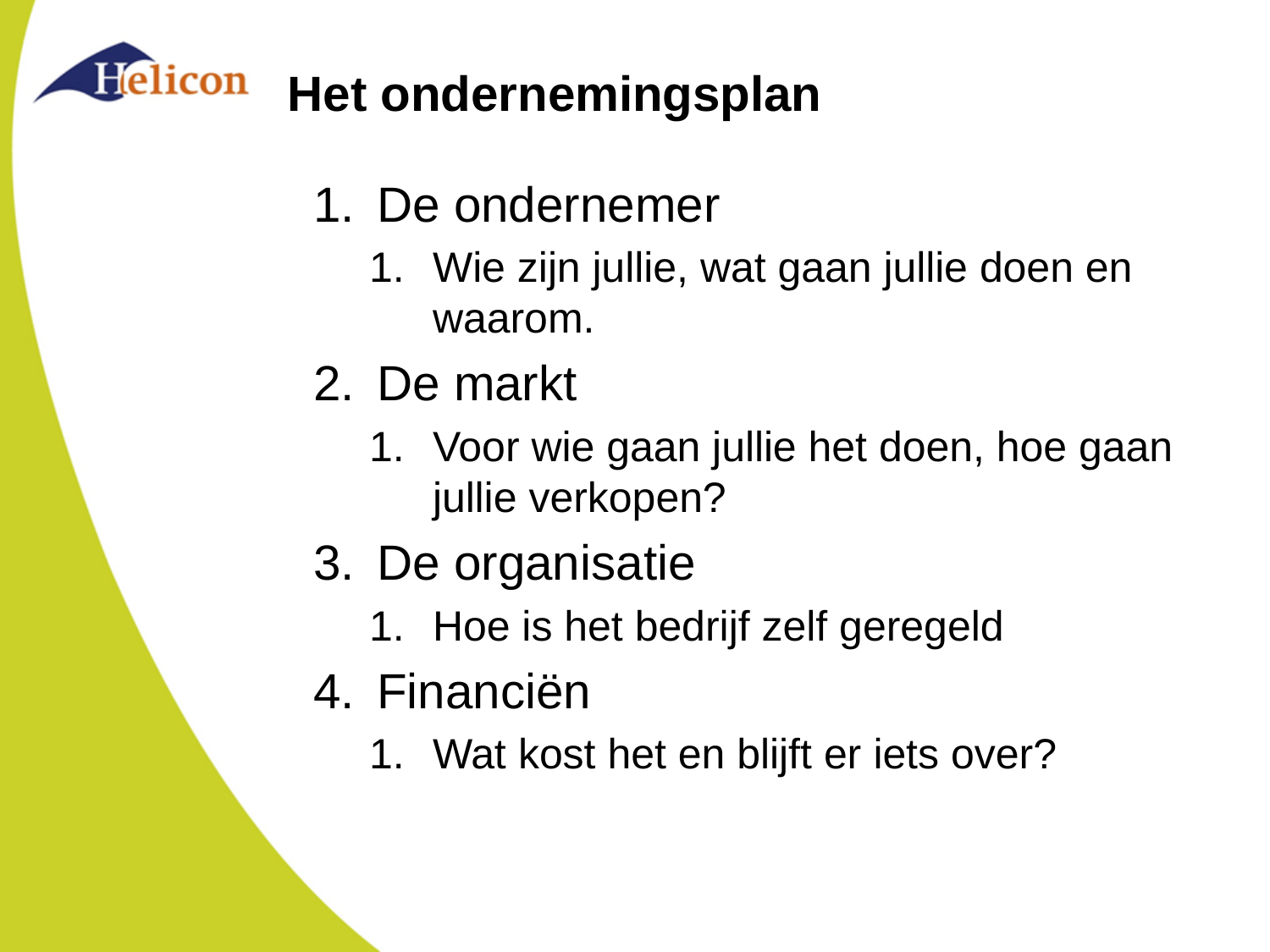

# Het ondernemingsplan
De ondernemer
Wie zijn jullie, wat gaan jullie doen en waarom.
De markt
Voor wie gaan jullie het doen, hoe gaan jullie verkopen?
De organisatie
Hoe is het bedrijf zelf geregeld
Financiën
Wat kost het en blijft er iets over?